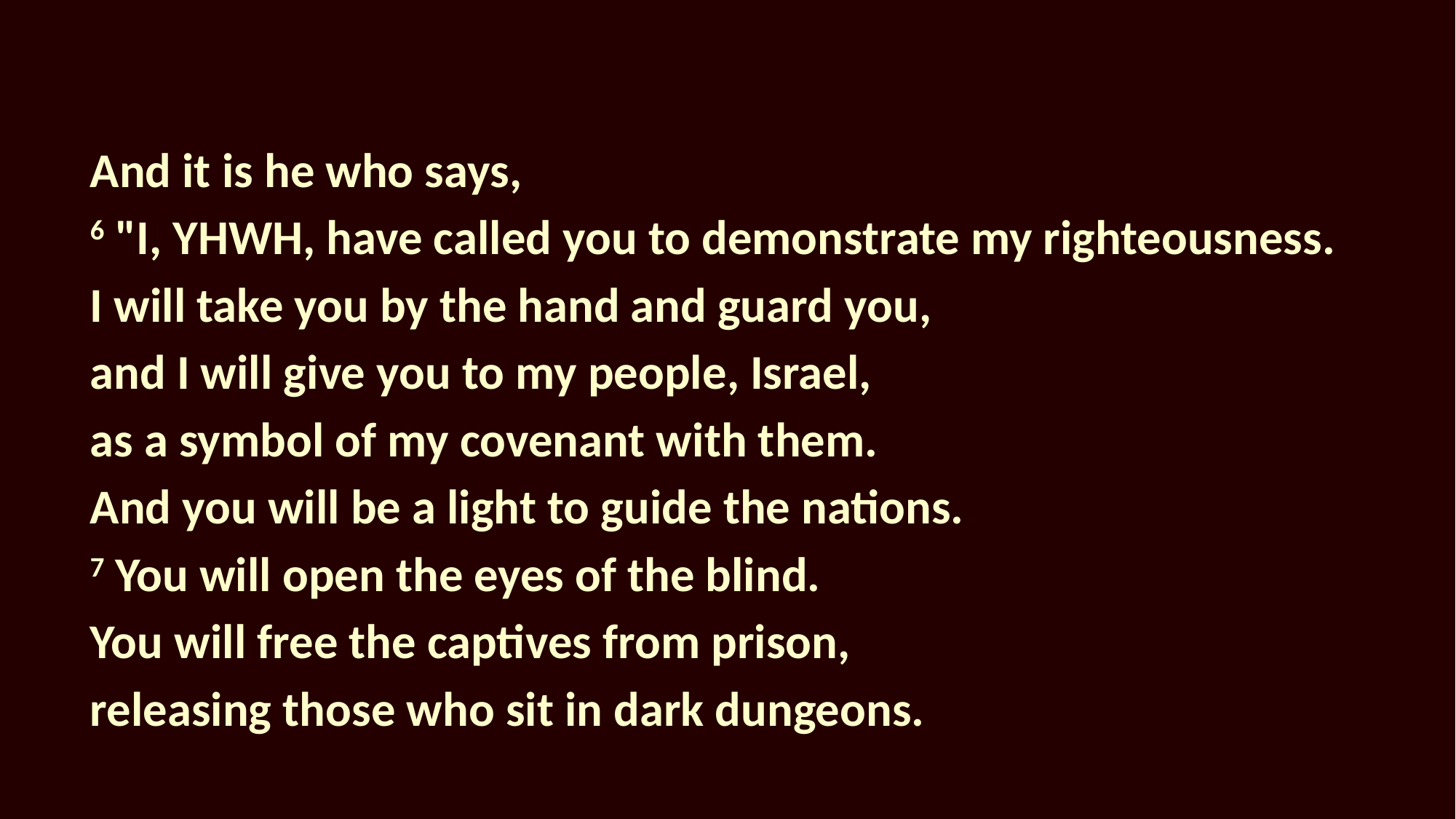

And it is he who says,
6 "I, YHWH, have called you to demonstrate my righteousness.
I will take you by the hand and guard you,
and I will give you to my people, Israel,
as a symbol of my covenant with them.
And you will be a light to guide the nations.
7 You will open the eyes of the blind.
You will free the captives from prison,
releasing those who sit in dark dungeons.